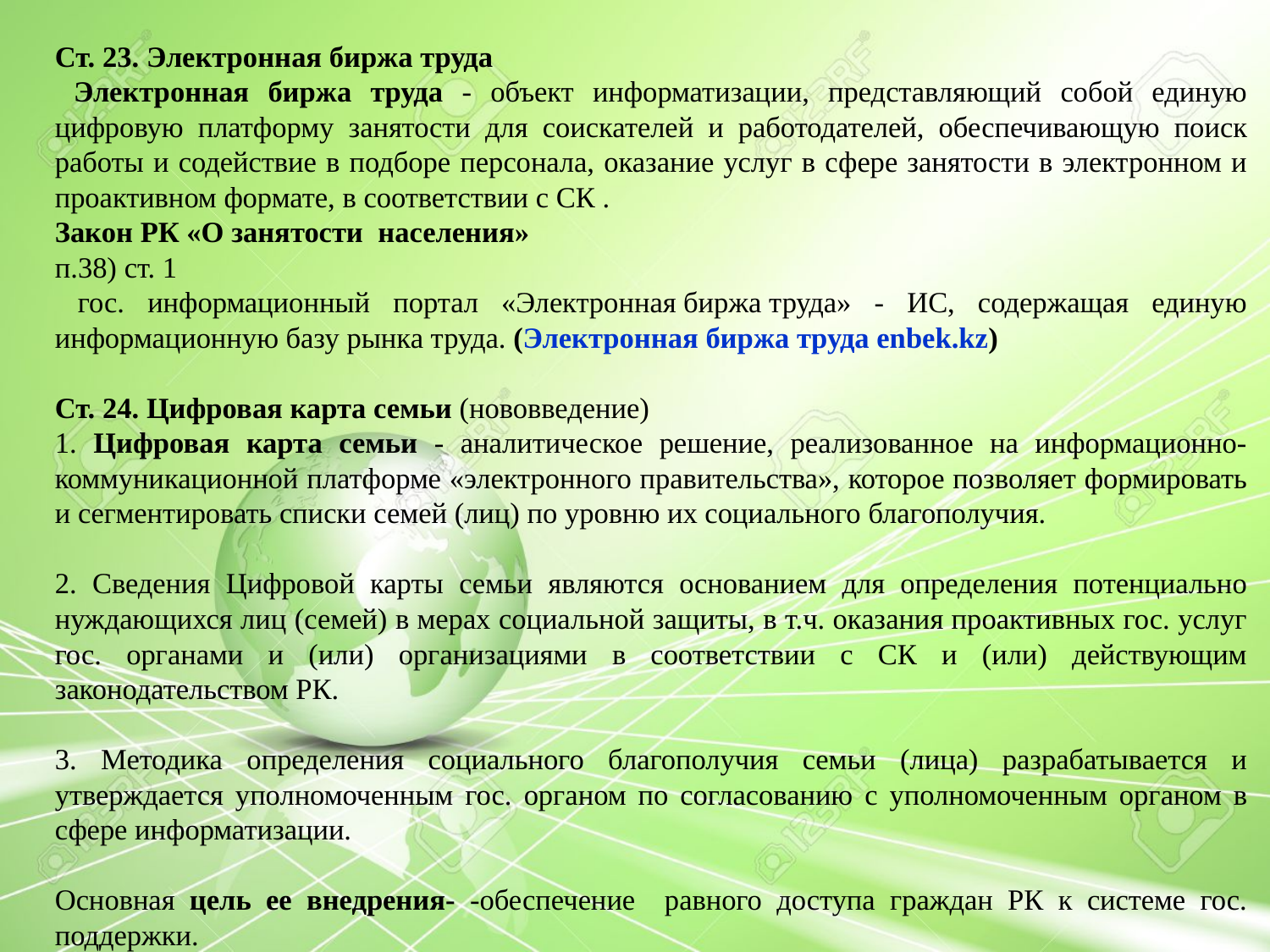

Ст. 23. Электронная биржа труда
 Электронная биржа труда - объект информатизации, представляющий собой единую цифровую платформу занятости для соискателей и работодателей, обеспечивающую поиск работы и содействие в подборе персонала, оказание услуг в сфере занятости в электронном и проактивном формате, в соответствии с СК .
Закон РК «О занятости  населения»
п.38) ст. 1
 гос. информационный портал «Электронная биржа труда» - ИС, содержащая единую информационную базу рынка труда. (Электронная биржа труда enbek.kz)

Ст. 24. Цифровая карта семьи (нововведение)
1. Цифровая карта семьи - аналитическое решение, реализованное на информационно-коммуникационной платформе «электронного правительства», которое позволяет формировать и сегментировать списки семей (лиц) по уровню их социального благополучия.

2. Сведения Цифровой карты семьи являются основанием для определения потенциально нуждающихся лиц (семей) в мерах социальной защиты, в т.ч. оказания проактивных гос. услуг гос. органами и (или) организациями в соответствии с СК и (или) действующим законодательством РК.

3. Методика определения социального благополучия семьи (лица) разрабатывается и утверждается уполномоченным гос. органом по согласованию с уполномоченным органом в сфере информатизации.

Основная цель ее внедрения- -обеспечение  равного доступа граждан РК к системе гос. поддержки.